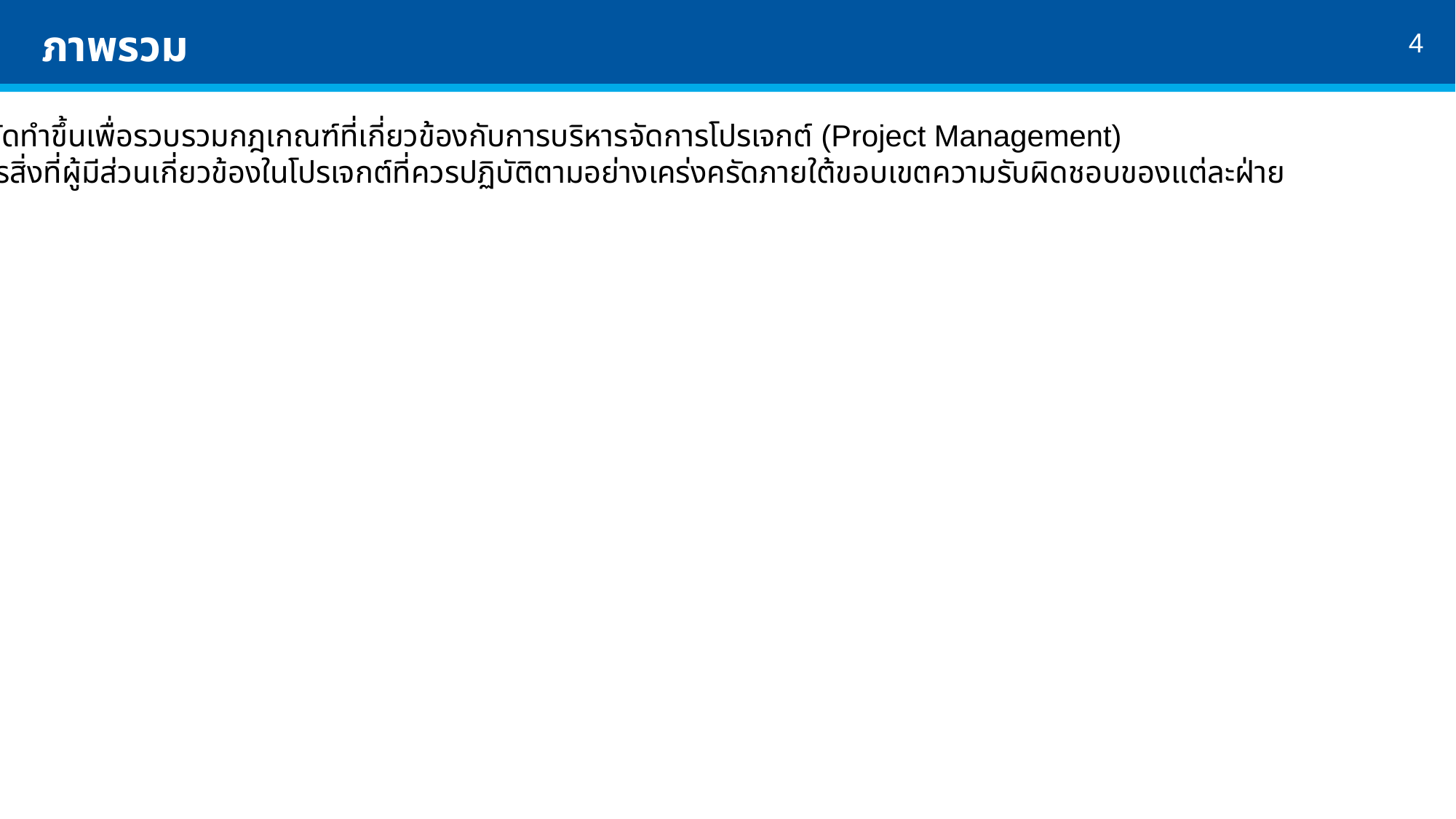

# ภาพรวม
เอกสารฉบับนี้จัดทำขึ้นเพื่อรวบรวมกฎเกณฑ์ที่เกี่ยวข้องกับการบริหารจัดการโปรเจกต์ (Project Management)
โดยสรุปรายการสิ่งที่ผู้มีส่วนเกี่ยวข้องในโปรเจกต์ที่ควรปฏิบัติตามอย่างเคร่งครัดภายใต้ขอบเขตความรับผิดชอบของแต่ละฝ่าย